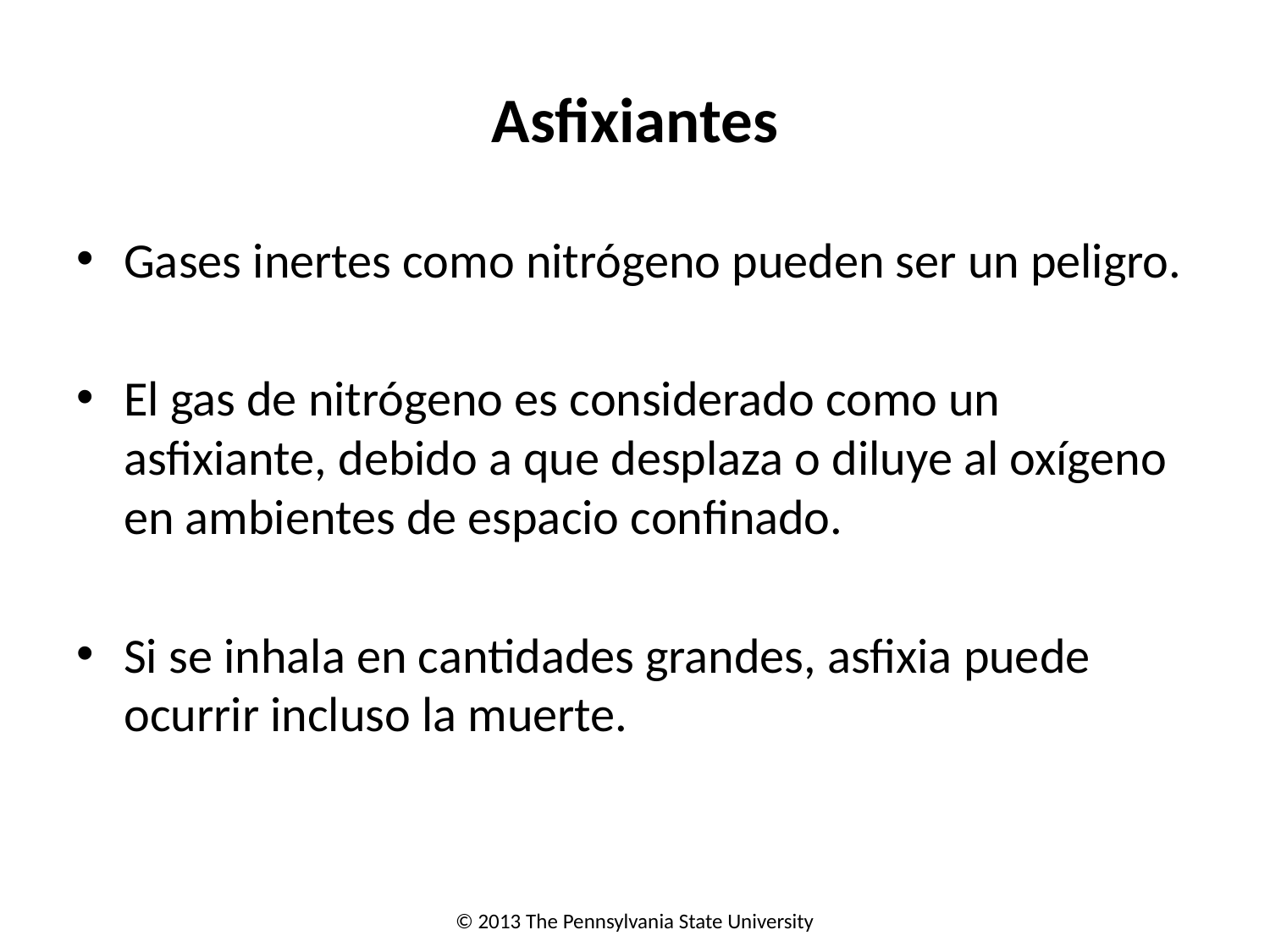

# Asfixiantes
Gases inertes como nitrógeno pueden ser un peligro.

El gas de nitrógeno es considerado como un asfixiante, debido a que desplaza o diluye al oxígeno en ambientes de espacio confinado.

Si se inhala en cantidades grandes, asfixia puede ocurrir incluso la muerte.